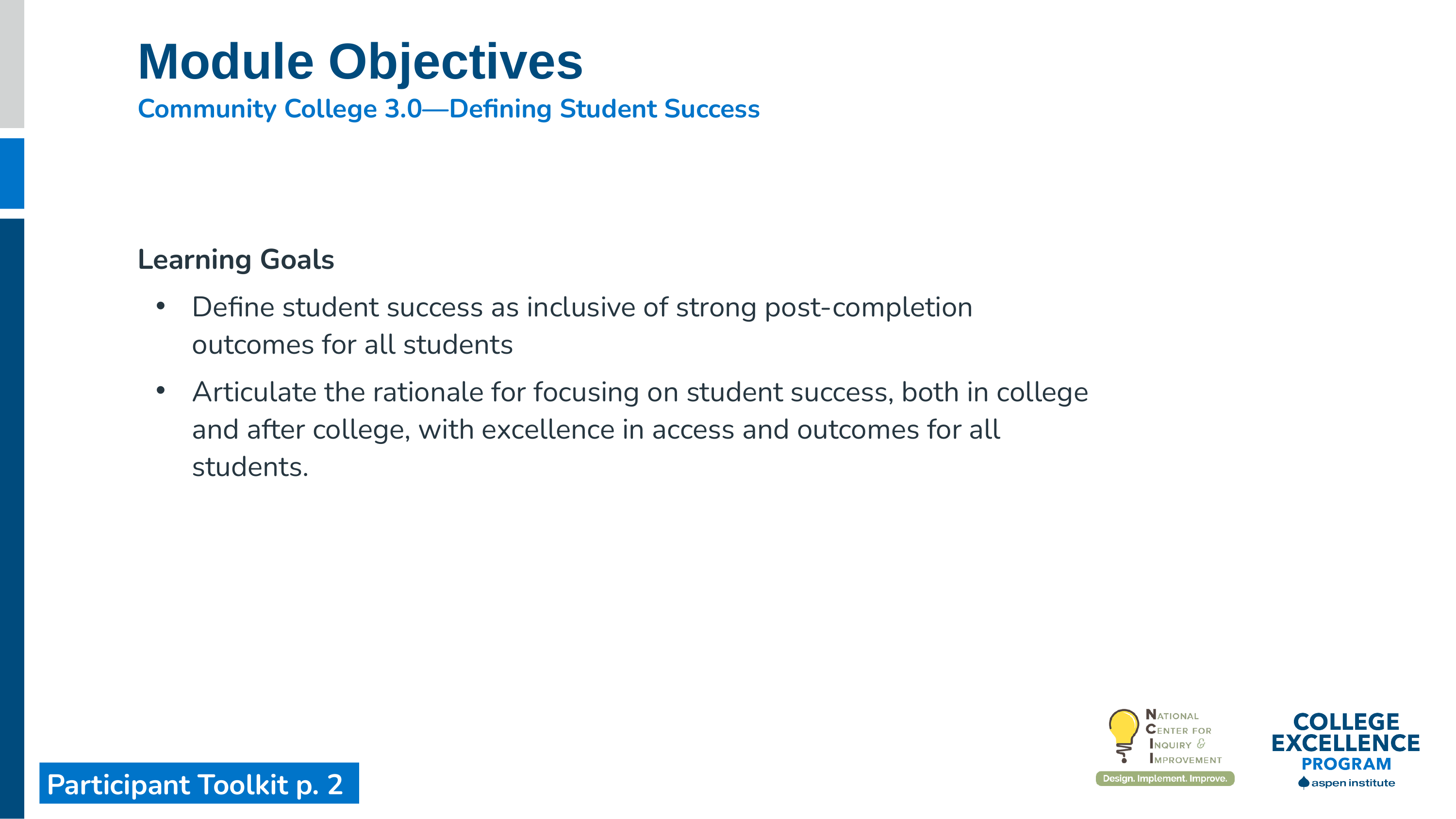

Module Objectives
Community College 3.0—Defining Student Success
Learning Goals
Define student success as inclusive of strong post-completion outcomes for all students
Articulate the rationale for focusing on student success, both in college and after college, with excellence in access and outcomes for all students.

Participant Toolkit p. 2